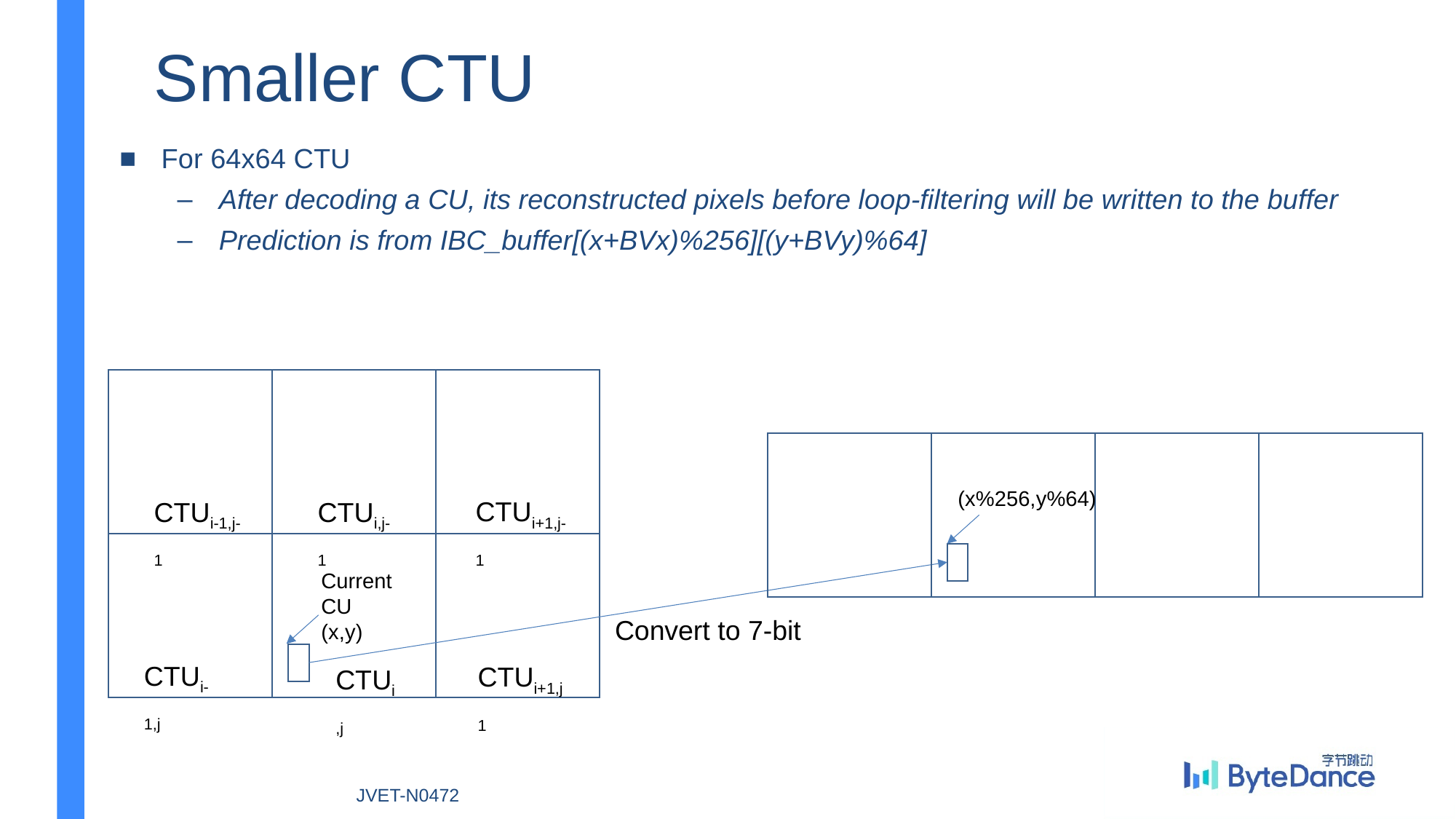

# Smaller CTU
For 64x64 CTU
After decoding a CU, its reconstructed pixels before loop-filtering will be written to the buffer
Prediction is from IBC_buffer[(x+BVx)%256][(y+BVy)%64]

(x%256,y%64)
CTUi+1,j-1
CTUi-1,j-1
CTUi,j-1

Current CU
(x,y)
Convert to 7-bit

CTUi-1,j
CTUi+1,j1
CTUi,j
JVET-N0472